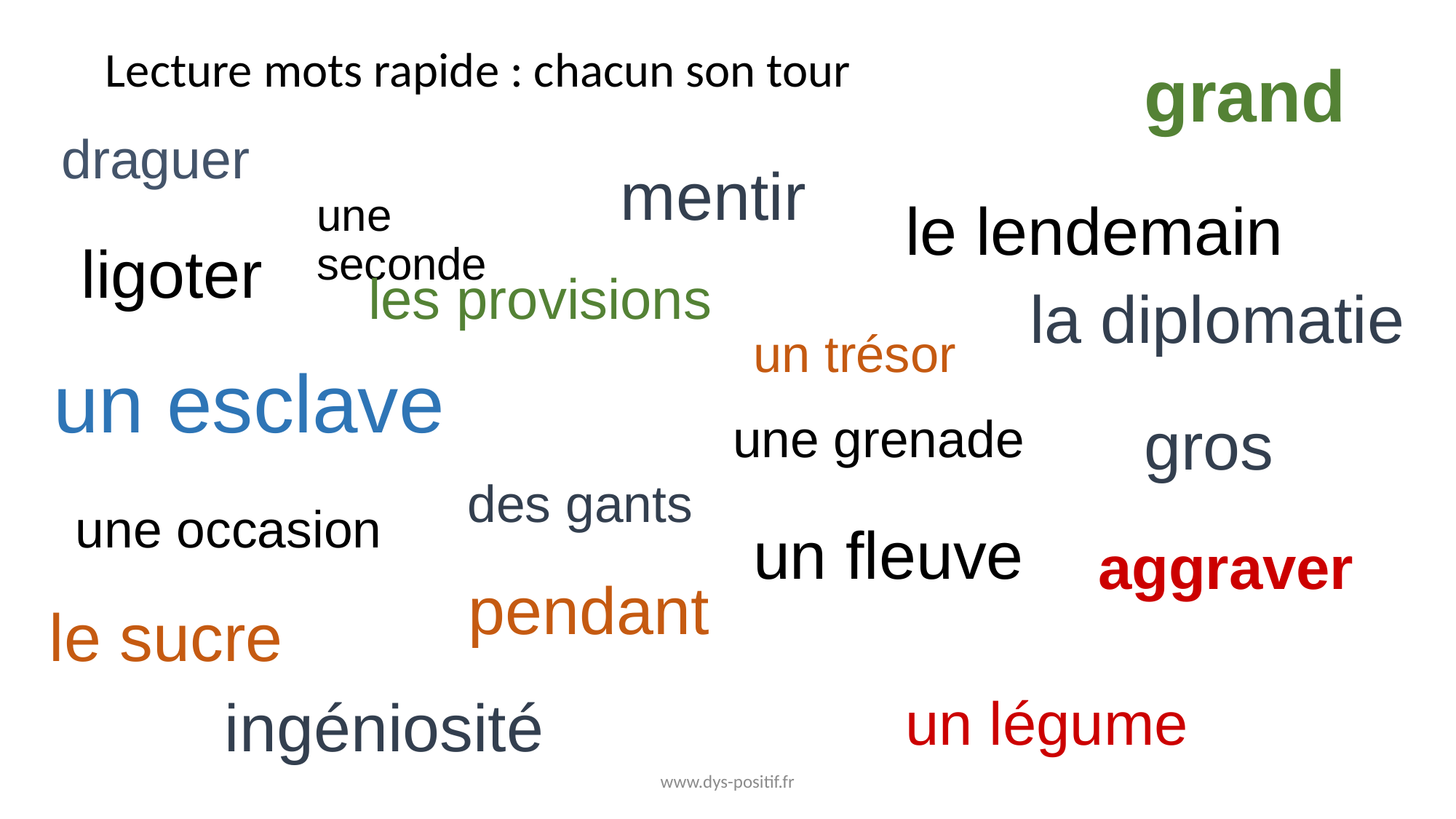

# Lecture mots rapide : chacun son tour
grand
draguer
mentir
une seconde
le lendemain
ligoter
les provisions
la diplomatie
un trésor
un esclave
gros
une grenade
des gants
une occasion
un fleuve
aggraver
pendant
le sucre
un légume
ingéniosité
www.dys-positif.fr